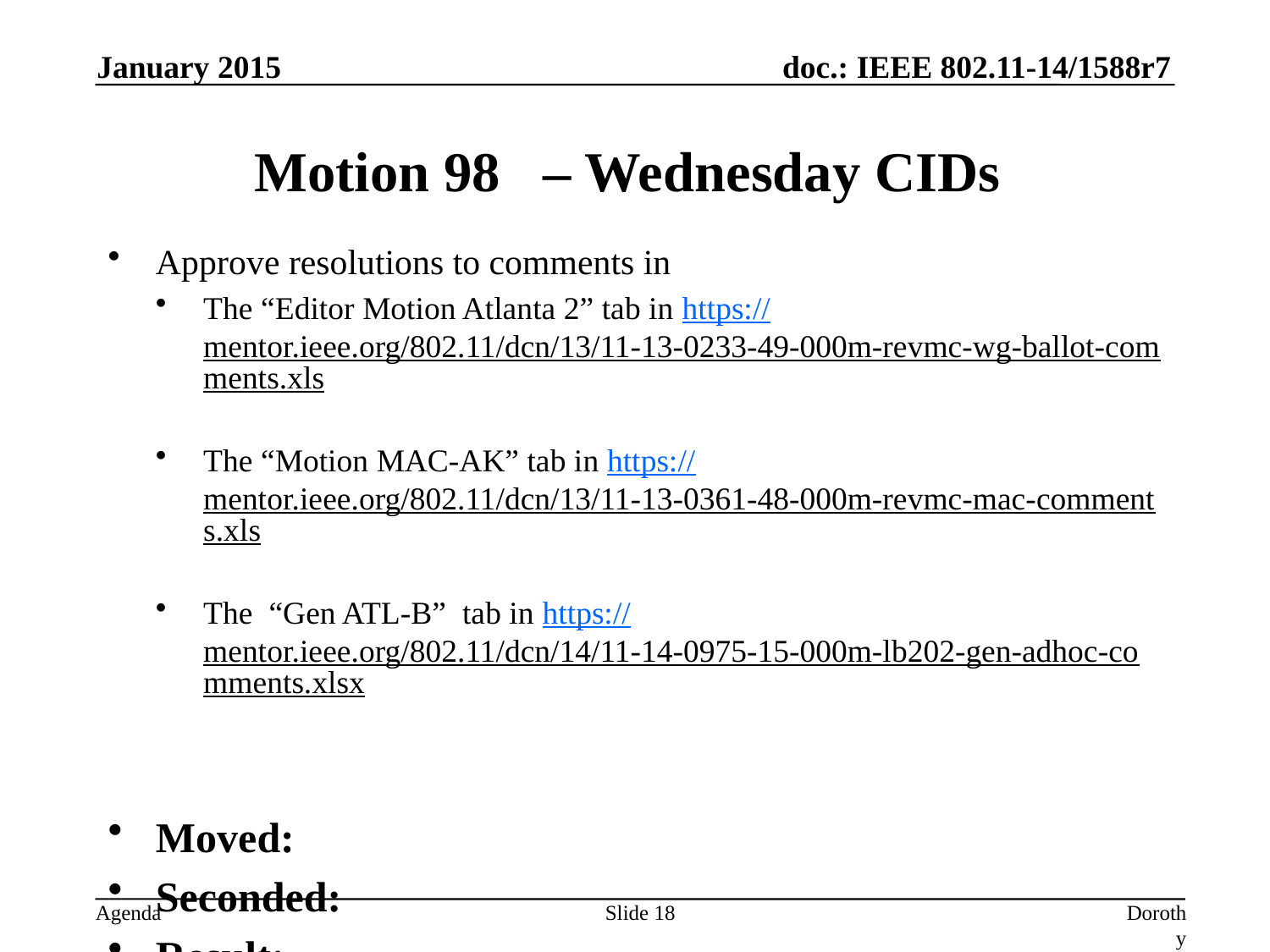

January 2015
# Motion 98   – Wednesday CIDs
Approve resolutions to comments in
The “Editor Motion Atlanta 2” tab in https://mentor.ieee.org/802.11/dcn/13/11-13-0233-49-000m-revmc-wg-ballot-comments.xls
The “Motion MAC-AK” tab in https://mentor.ieee.org/802.11/dcn/13/11-13-0361-48-000m-revmc-mac-comments.xls
The  “Gen ATL-B”  tab in https://mentor.ieee.org/802.11/dcn/14/11-14-0975-15-000m-lb202-gen-adhoc-comments.xlsx

Moved:
Seconded:
Result:
Slide 18
Dorothy Stanley, Aruba Networks